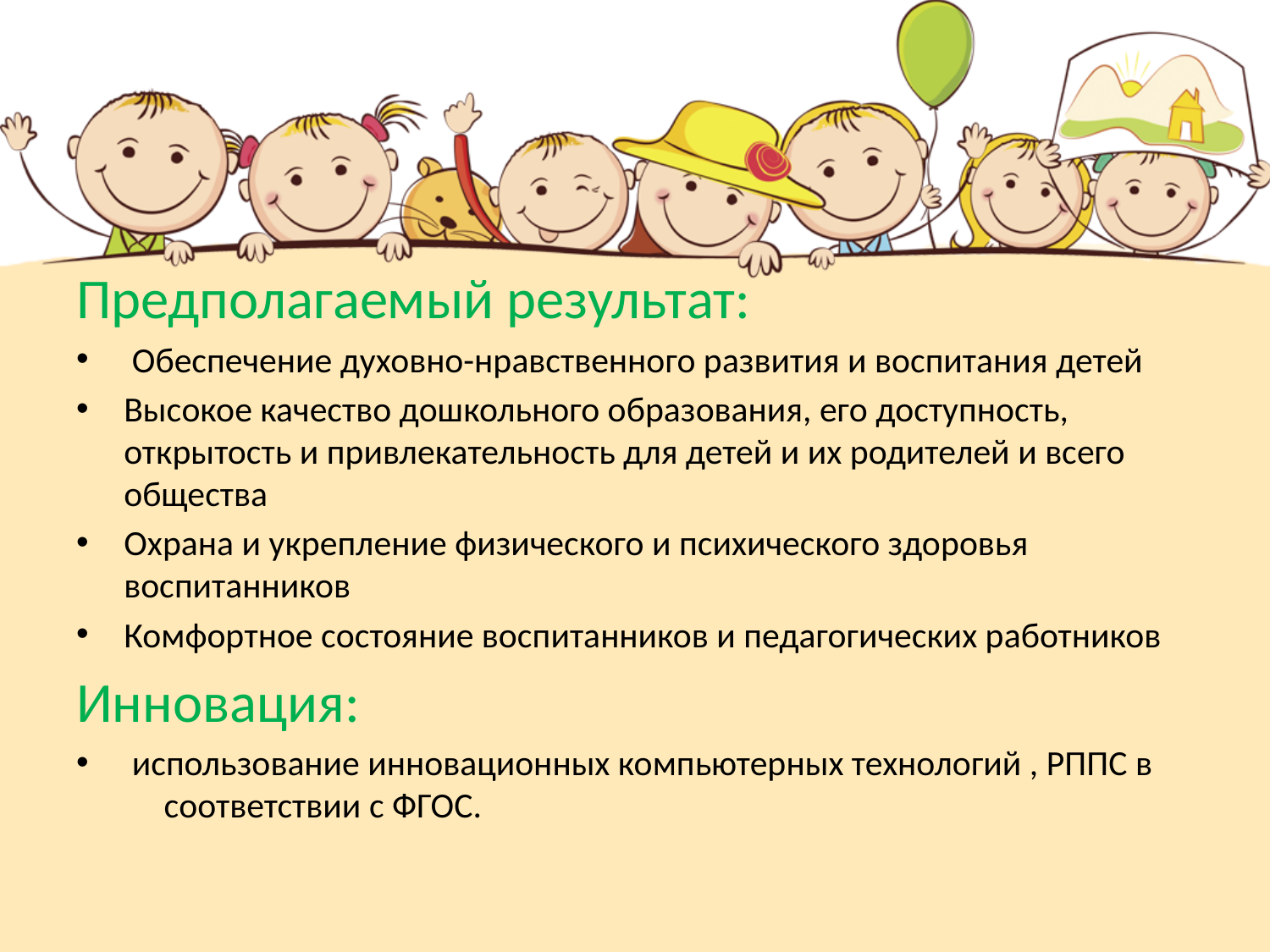

Предполагаемый результат:
 Обеспечение духовно-нравственного развития и воспитания детей
Высокое качество дошкольного образования, его доступность, открытость и привлекательность для детей и их родителей и всего общества
Охрана и укрепление физического и психического здоровья воспитанников
Комфортное состояние воспитанников и педагогических работников
Инновация:
 использование инновационных компьютерных технологий , РППС в           соответствии с ФГОС.